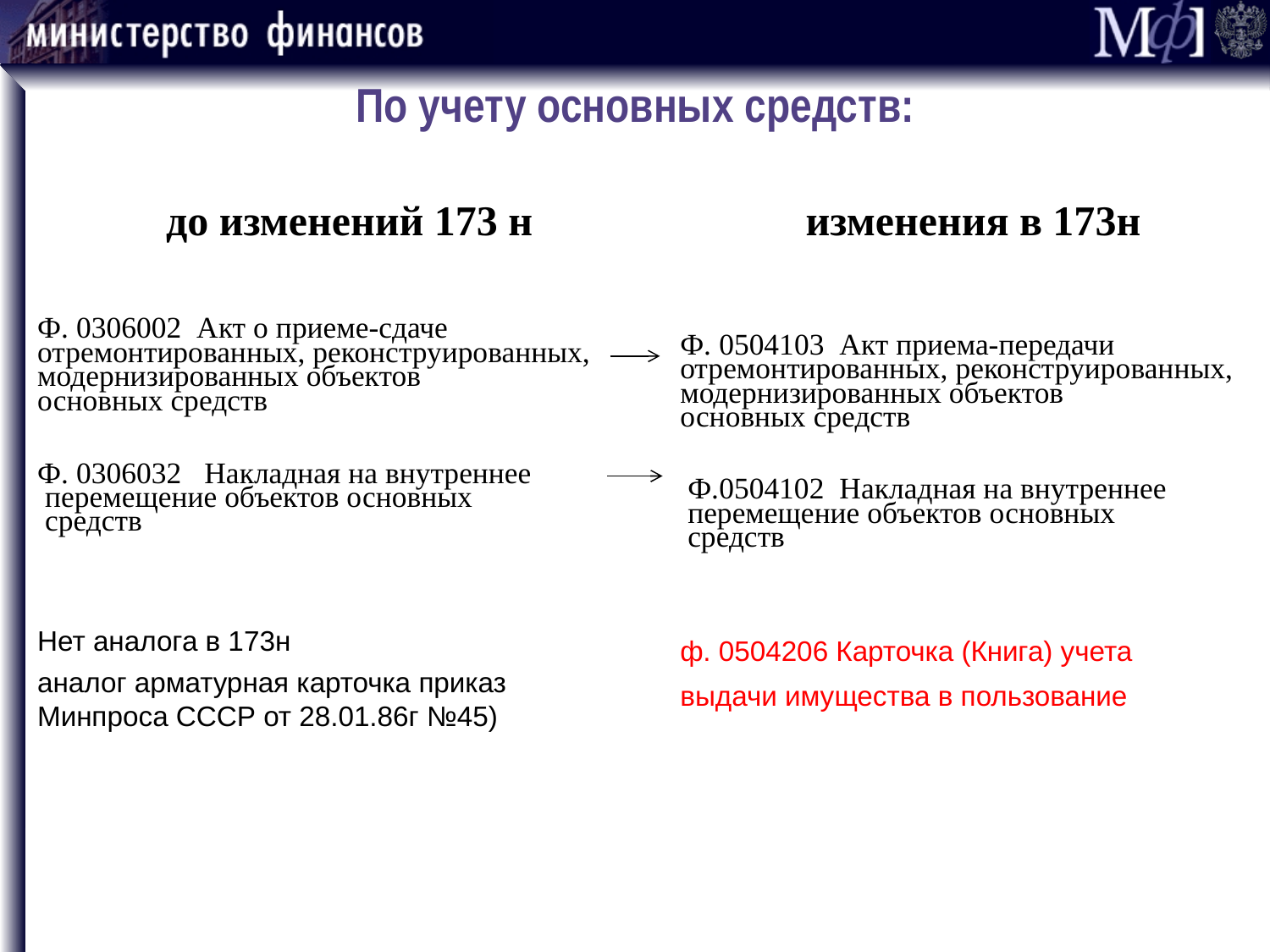

# По учету основных средств:
 до изменений 173 н
              изменения в 173н

Ф. 0306002  Акт о приеме-сдаче
отремонтированных, реконструированных,
модернизированных объектов
основных средств

Ф. 0306032   Накладная на внутреннее
 перемещение объектов основных
 средств

Нет аналога в 173н
аналог арматурная карточка приказ Минпроса СССР от 28.01.86г №45)

Ф. 0504103  Акт приема-передачи
отремонтированных, реконструированных,
модернизированных объектов
основных средств

 Ф.0504102  Накладная на внутреннее
 перемещение объектов основных
 средств

ф. 0504206 Карточка (Книга) учета
выдачи имущества в пользование